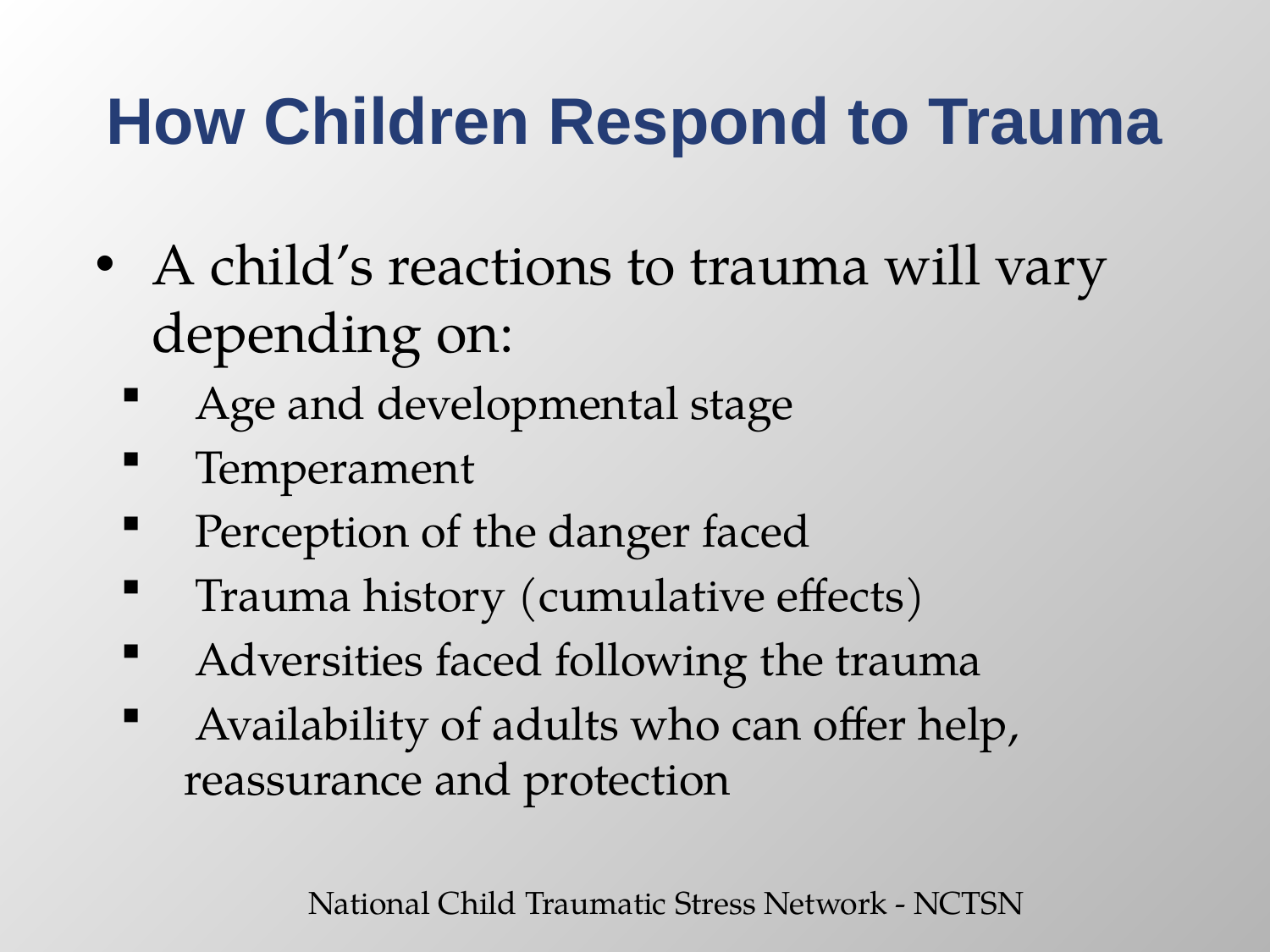

# How Children Respond to Trauma
A child’s reactions to trauma will vary depending on:
 Age and developmental stage
 Temperament
 Perception of the danger faced
 Trauma history (cumulative effects)
 Adversities faced following the trauma
 Availability of adults who can offer help, reassurance and protection
National Child Traumatic Stress Network - NCTSN